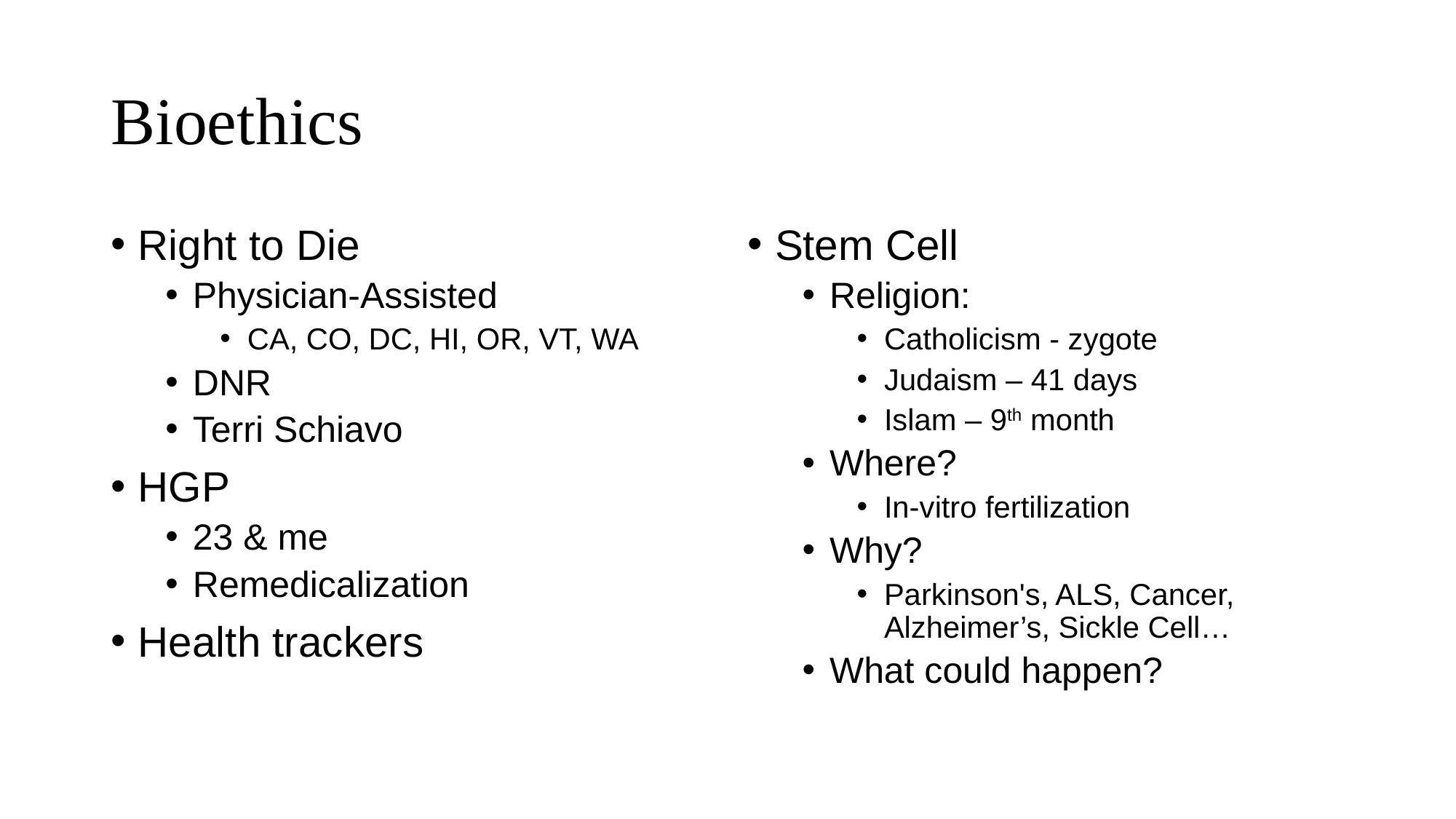

# Bioethics
Right to Die
Physician-Assisted
CA, CO, DC, HI, OR, VT, WA
DNR
Terri Schiavo
HGP
23 & me
Remedicalization
Health trackers
Stem Cell
Religion:
Catholicism - zygote
Judaism – 41 days
Islam – 9th month
Where?
In-vitro fertilization
Why?
Parkinson's, ALS, Cancer, Alzheimer’s, Sickle Cell…
What could happen?